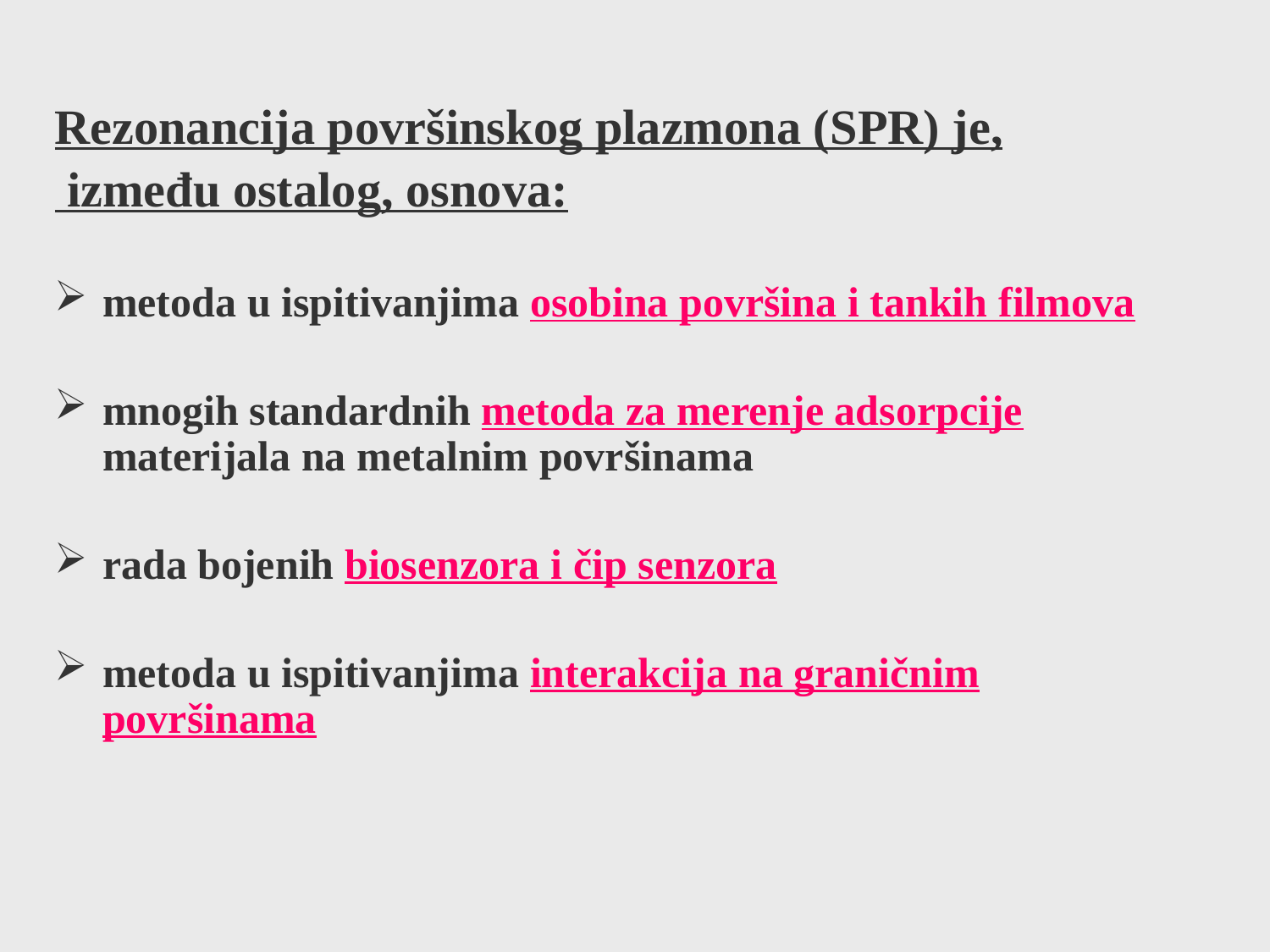

Rezonancija površinskog plazmona (SPR) je,
 između ostalog, osnova:

metoda u ispitivanjima osobina površina i tankih filmova

mnogih standardnih metoda za merenje adsorpcije    materijala na metalnim površinama

rada bojenih biosenzora i čip senzora

metoda u ispitivanjima interakcija na graničnim površinama